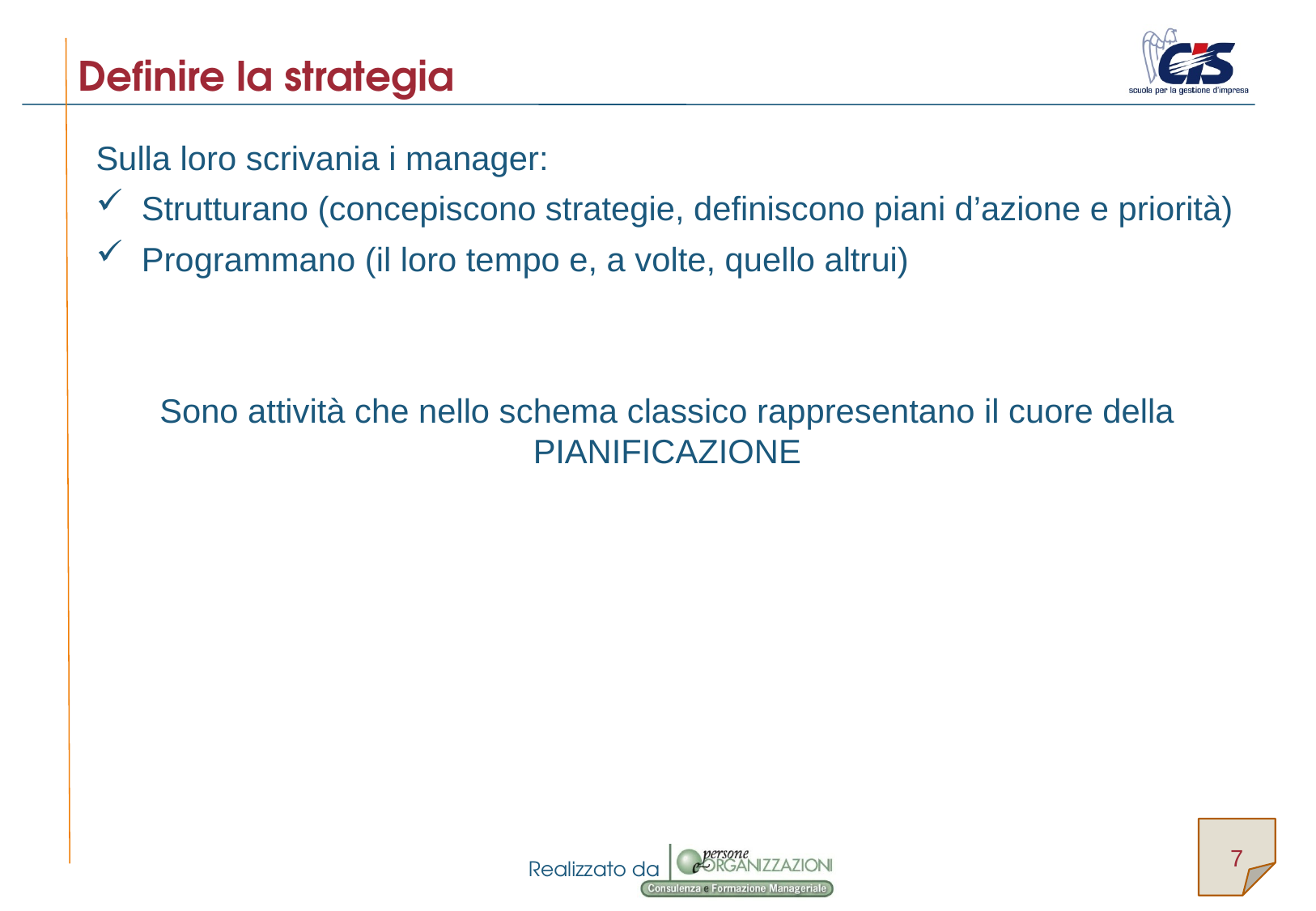

# Definire la strategia
Sulla loro scrivania i manager:
Strutturano (concepiscono strategie, definiscono piani d’azione e priorità)
Programmano (il loro tempo e, a volte, quello altrui)

Sono attività che nello schema classico rappresentano il cuore della PIANIFICAZIONE
7